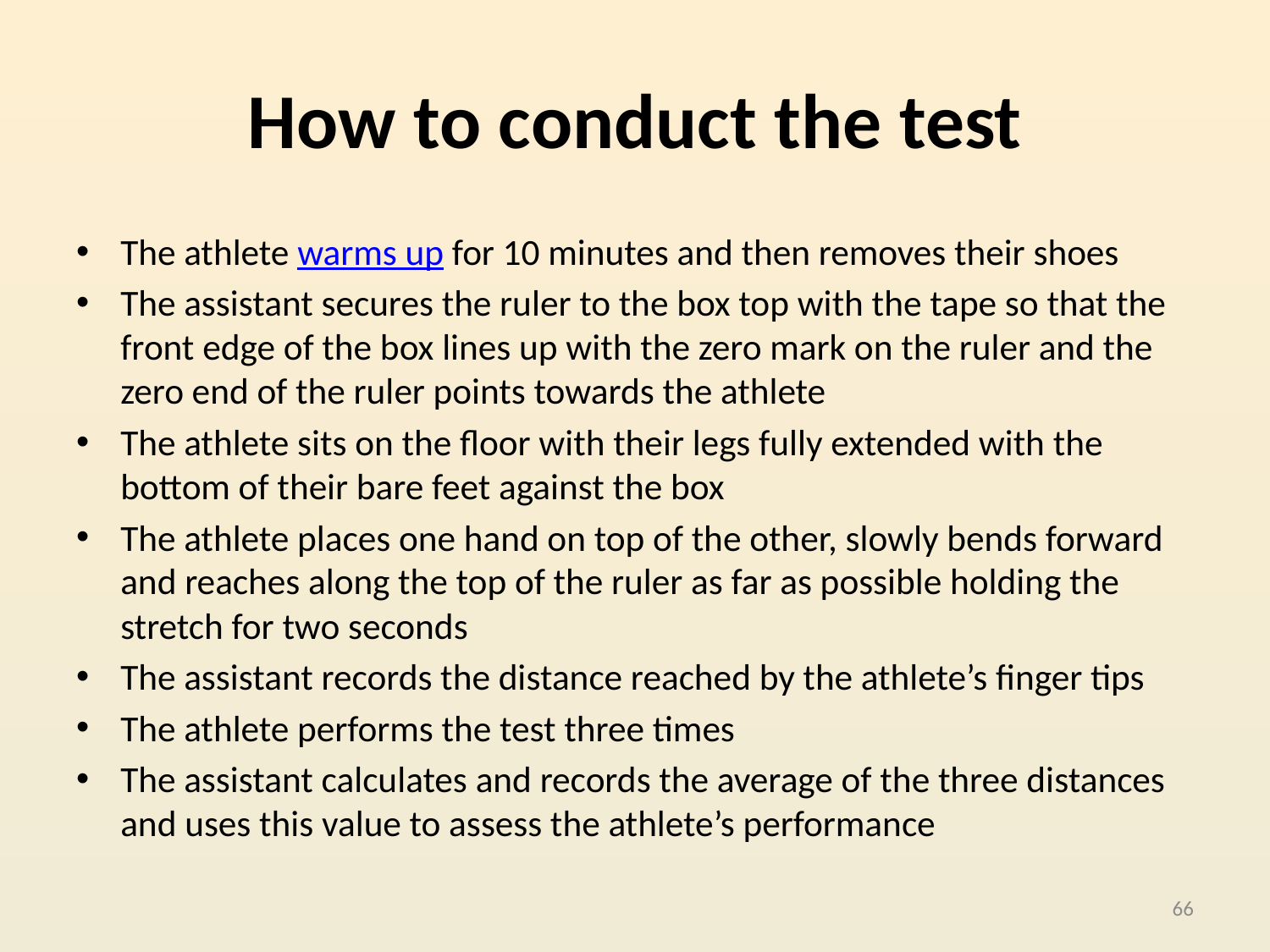

# How to conduct the test
The athlete warms up for 10 minutes and then removes their shoes
The assistant secures the ruler to the box top with the tape so that the front edge of the box lines up with the zero mark on the ruler and the zero end of the ruler points towards the athlete
The athlete sits on the floor with their legs fully extended with the bottom of their bare feet against the box
The athlete places one hand on top of the other, slowly bends forward and reaches along the top of the ruler as far as possible holding the stretch for two seconds
The assistant records the distance reached by the athlete’s finger tips
The athlete performs the test three times
The assistant calculates and records the average of the three distances and uses this value to assess the athlete’s performance

66